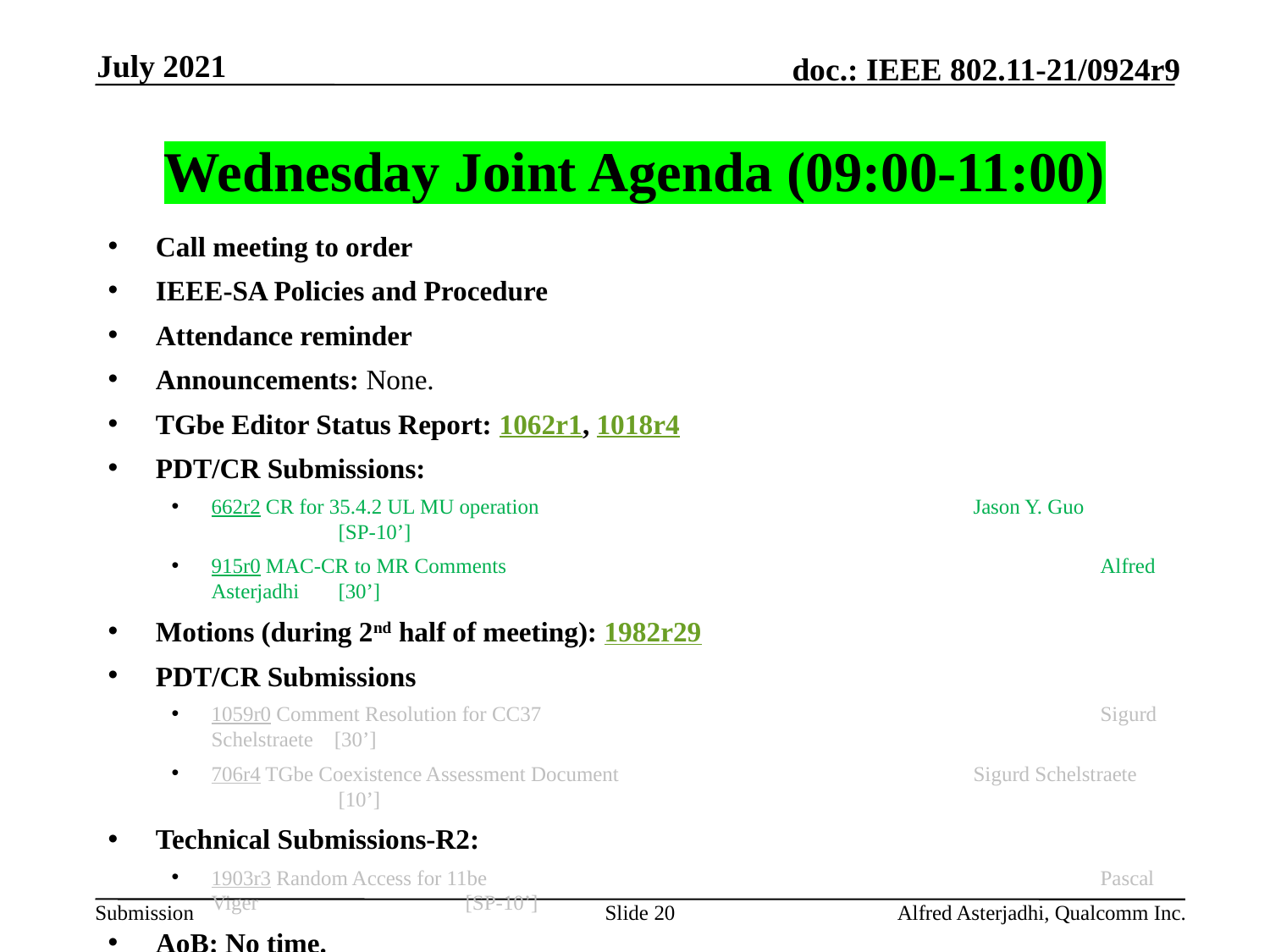

July 2021
# Wednesday Joint Agenda (09:00-11:00)
Call meeting to order
IEEE-SA Policies and Procedure
Attendance reminder
Announcements: None.
TGbe Editor Status Report: 1062r1, 1018r4
PDT/CR Submissions:
662r2 CR for 35.4.2 UL MU operation 				Jason Y. Guo		[SP-10’]
915r0 MAC-CR to MR Comments					Alfred Asterjadhi	[30’]
Motions (during 2nd half of meeting): 1982r29
PDT/CR Submissions
1059r0 Comment Resolution for CC37					Sigurd Schelstraete    [30’]
706r4 TGbe Coexistence Assessment Document			Sigurd Schelstraete	[10’]
Technical Submissions-R2:
1903r3 Random Access for 11be					Pascal Viger		[SP-10’]
AoB: No time.
Recess

Slide 20
Alfred Asterjadhi, Qualcomm Inc.